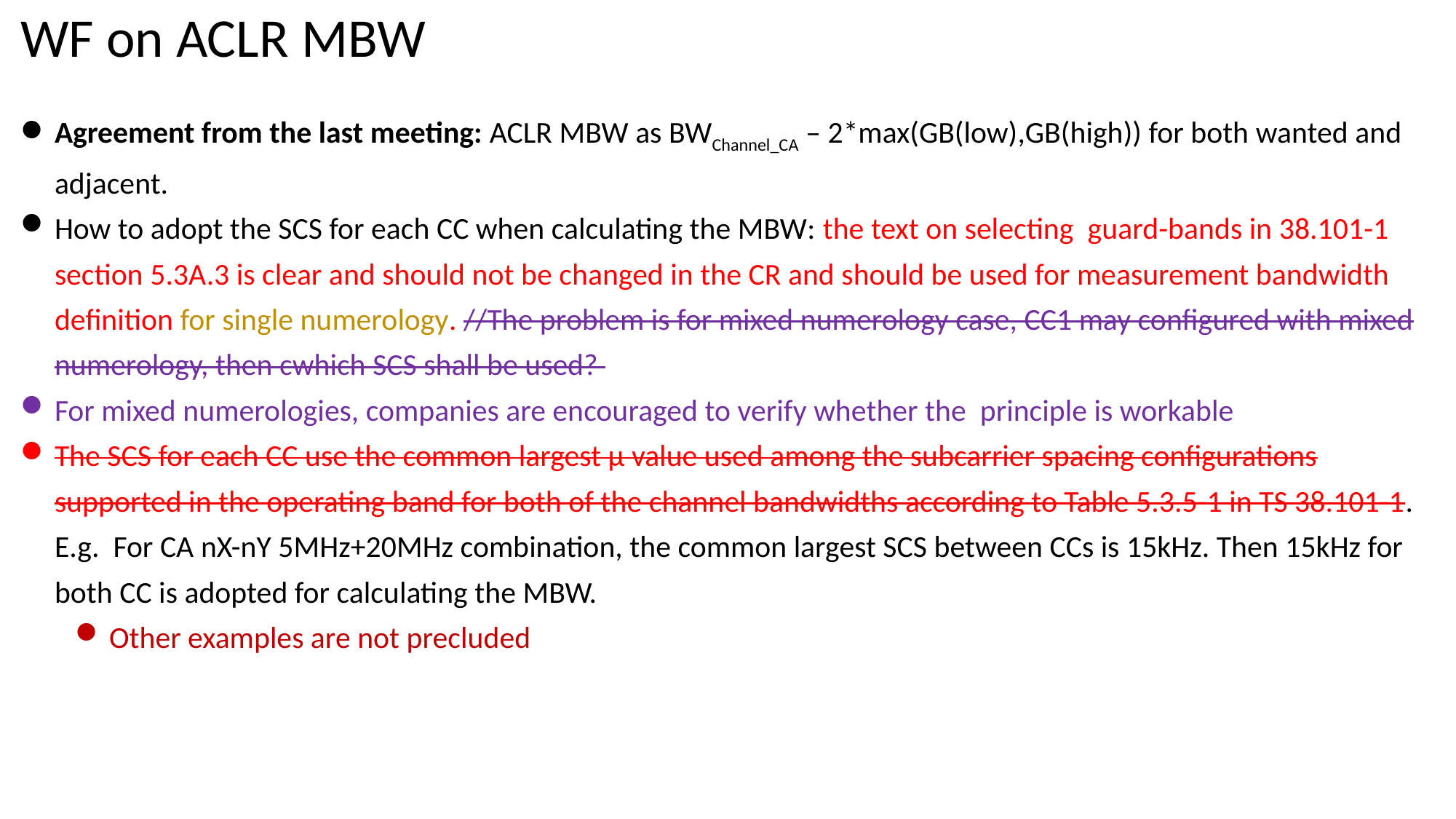

# WF on ACLR MBW
Agreement from the last meeting: ACLR MBW as BWChannel_CA – 2*max(GB(low),GB(high)) for both wanted and adjacent.
How to adopt the SCS for each CC when calculating the MBW: the text on selecting  guard-bands in 38.101-1 section 5.3A.3 is clear and should not be changed in the CR and should be used for measurement bandwidth definition for single numerology. //The problem is for mixed numerology case, CC1 may configured with mixed numerology, then cwhich SCS shall be used?
For mixed numerologies, companies are encouraged to verify whether the  principle is workable
The SCS for each CC use the common largest μ value used among the subcarrier spacing configurations supported in the operating band for both of the channel bandwidths according to Table 5.3.5-1 in TS 38.101-1. E.g.  For CA nX-nY 5MHz+20MHz combination, the common largest SCS between CCs is 15kHz. Then 15kHz for both CC is adopted for calculating the MBW.
Other examples are not precluded